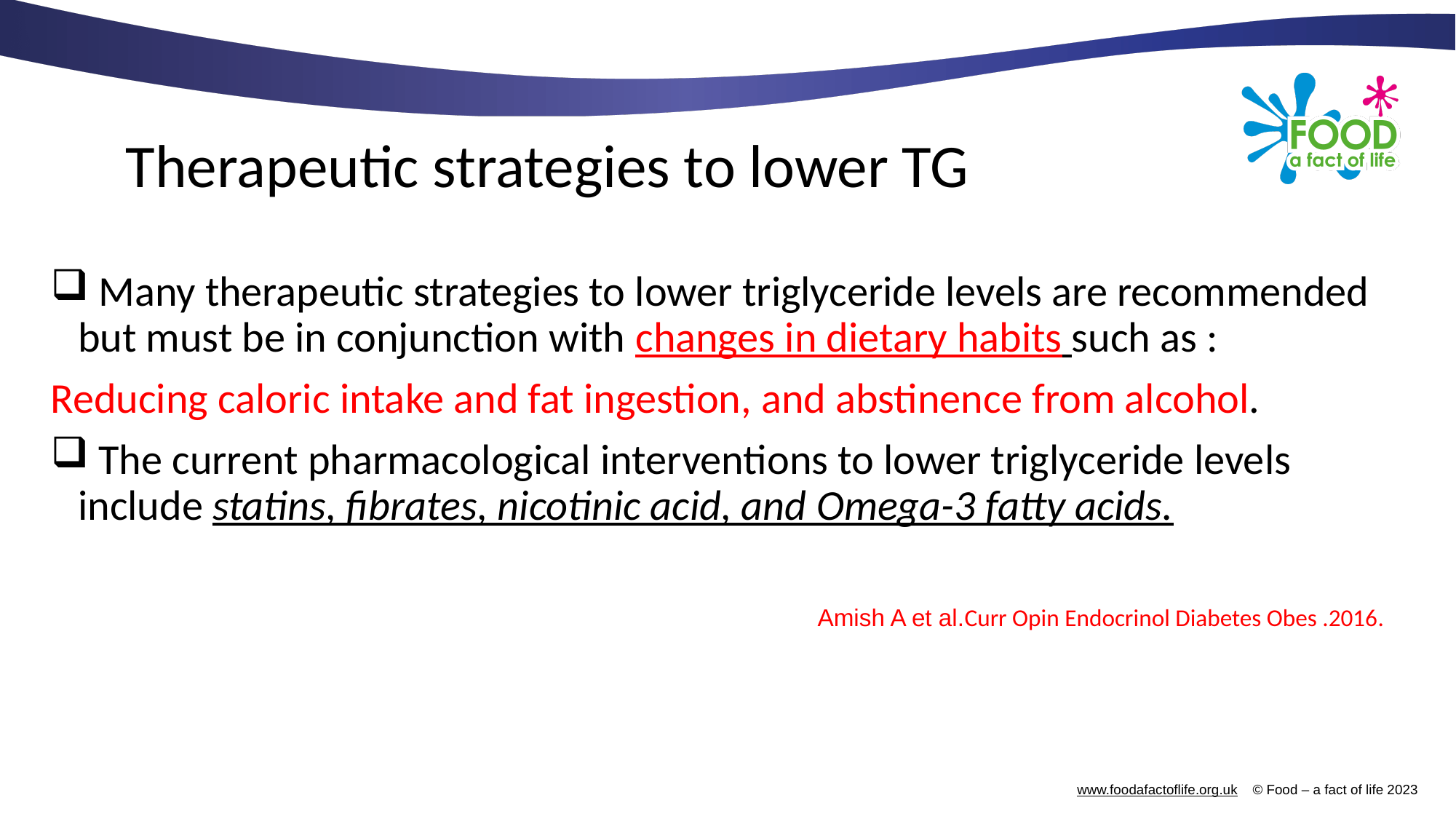

# Therapeutic strategies to lower TG
 Many therapeutic strategies to lower triglyceride levels are recommended but must be in conjunction with changes in dietary habits such as :
Reducing caloric intake and fat ingestion, and abstinence from alcohol.
 The current pharmacological interventions to lower triglyceride levels include statins, fibrates, nicotinic acid, and Omega-3 fatty acids.

Amish A et al.Curr Opin Endocrinol Diabetes Obes .2016.